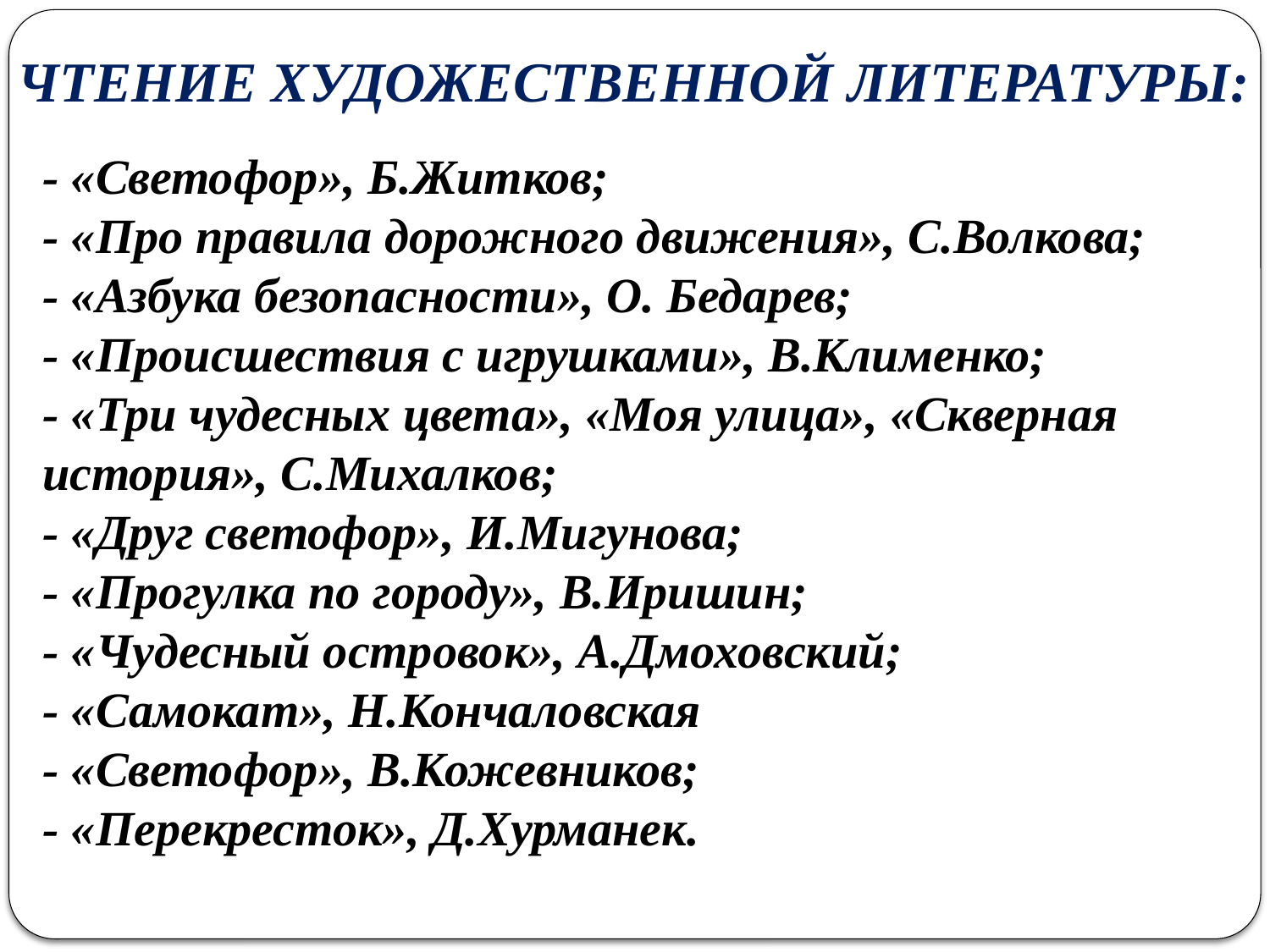

ЧТЕНИЕ ХУДОЖЕСТВЕННОЙ ЛИТЕРАТУРЫ:
- «Светофор», Б.Житков;
- «Про правила дорожного движения», С.Волкова;
- «Азбука безопасности», О. Бедарев;
- «Происшествия с игрушками», В.Клименко;
- «Три чудесных цвета», «Моя улица», «Скверная история», С.Михалков;
- «Друг светофор», И.Мигунова;
- «Прогулка по городу», В.Иришин;
- «Чудесный островок», А.Дмоховский;
- «Самокат», Н.Кончаловская
- «Светофор», В.Кожевников;
- «Перекресток», Д.Хурманек.